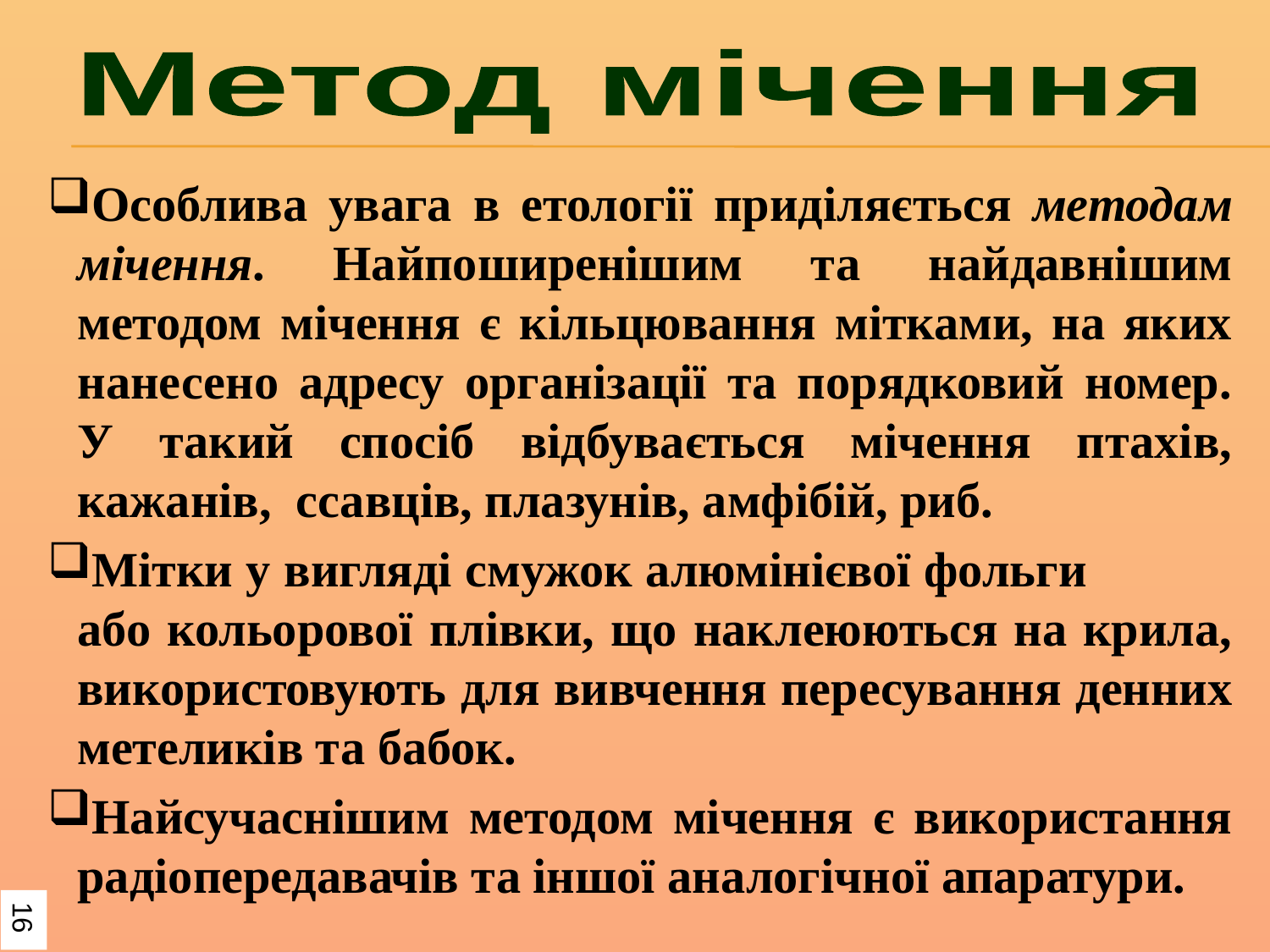

Метод мічення
Особлива увага в етології приділяється методам мічення. Найпоширенішим та найдавнішим методом мічення є кільцювання мітками, на яких нанесено адресу організації та порядковий номер. У такий спосіб відбувається мічення птахів, кажанів,  ссавців, плазунів, амфібій, риб.
Мітки у вигляді смужок алюмінієвої фольги            або кольорової плівки, що наклеюються на крила, використовують для вивчення пересування денних метеликів та бабок.
Найсучаснішим методом мічення є використання радіопередавачів та іншої аналогічної апаратури.
16